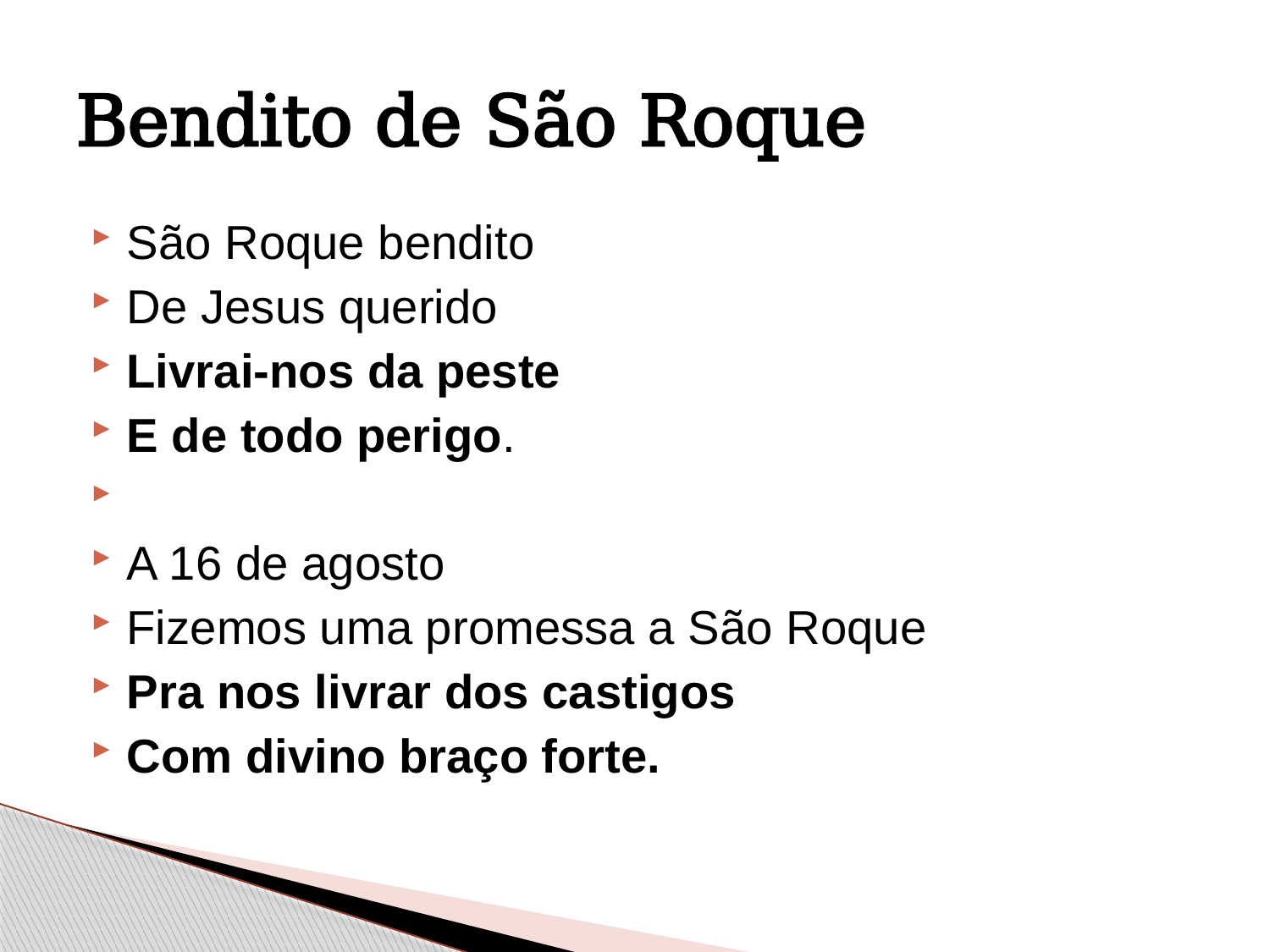

# Bendito de São Roque
São Roque bendito
De Jesus querido
Livrai-nos da peste
E de todo perigo.

A 16 de agosto
Fizemos uma promessa a São Roque
Pra nos livrar dos castigos
Com divino braço forte.